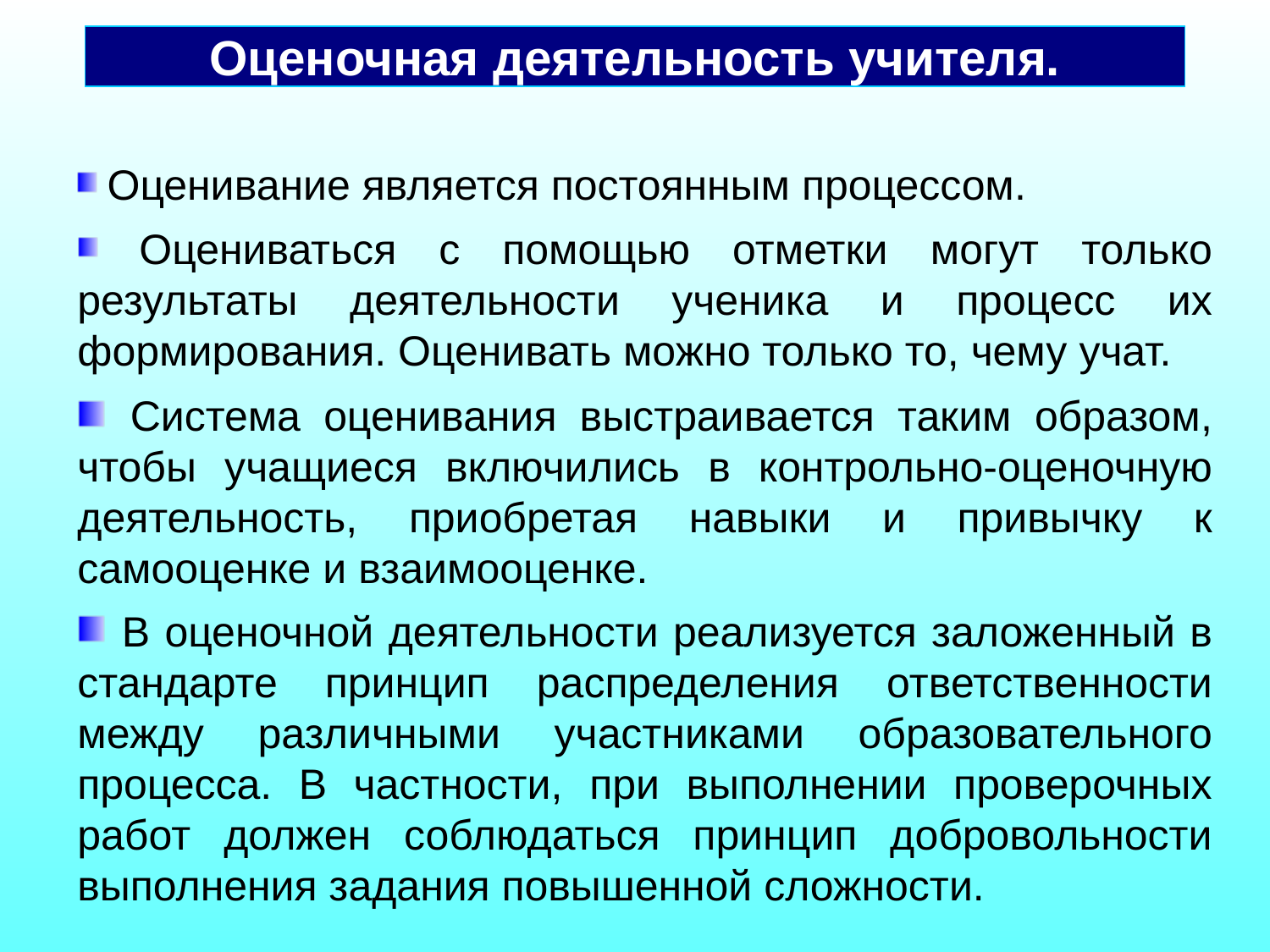

Оценочная деятельность учителя.
 Оценивание является постоянным процессом.
 Оцениваться с помощью отметки могут только результаты деятельности ученика и процесс их формирования. Оценивать можно только то, чему учат.
 Система оценивания выстраивается таким образом, чтобы учащиеся включились в контрольно-оценочную деятельность, приобретая навыки и привычку к самооценке и взаимооценке.
 В оценочной деятельности реализуется заложенный в стандарте принцип распределения ответственности между различными участниками образовательного процесса. В частности, при выполнении проверочных работ должен соблюдаться принцип добровольности выполнения задания повышенной сложности.